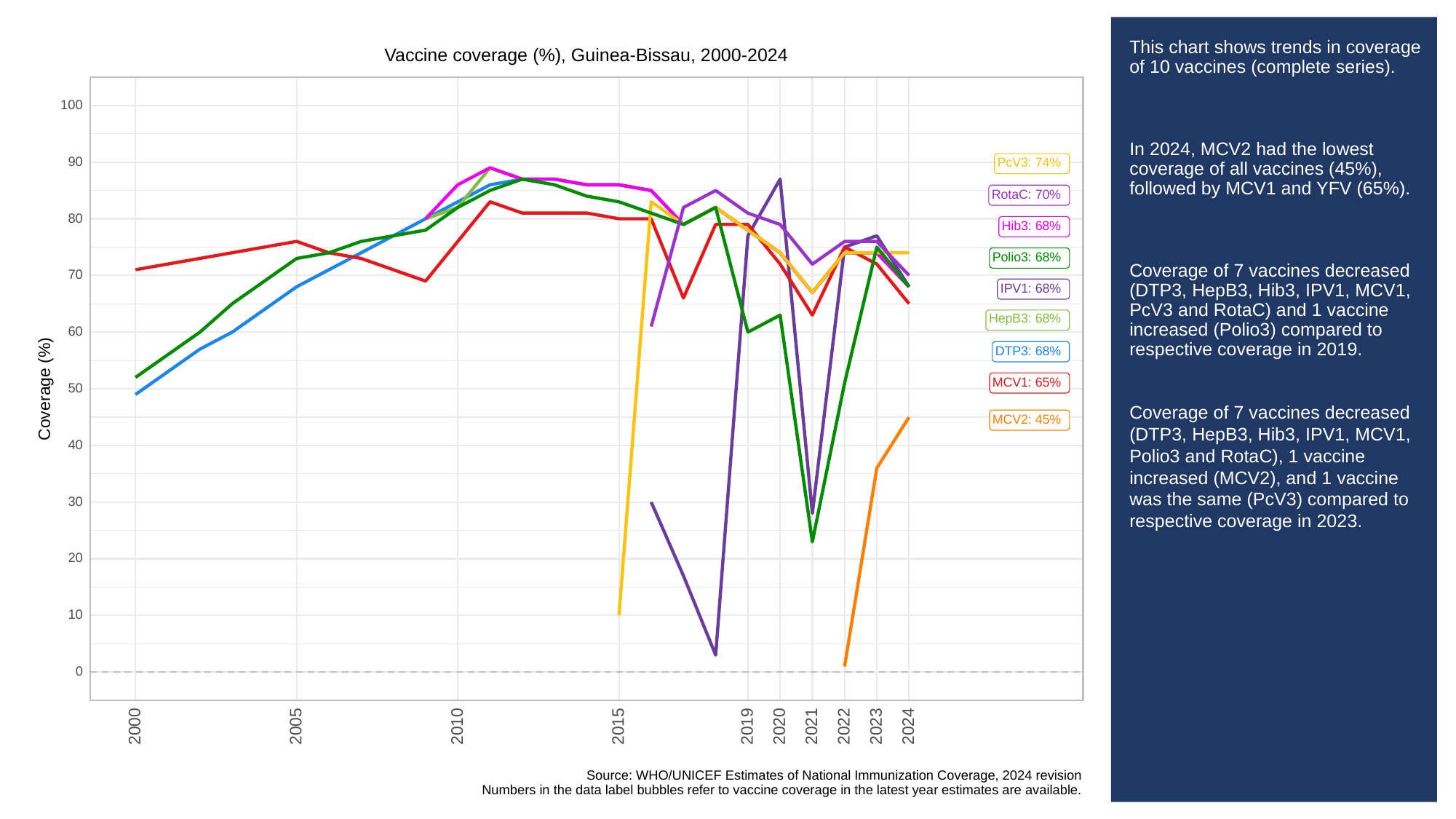

# This chart shows trends in coverage of 10 vaccines (complete series).

In 2024, MCV2 had the lowest coverage of all vaccines (45%), followed by MCV1 and YFV (65%).

Coverage of 7 vaccines decreased (DTP3, HepB3, Hib3, IPV1, MCV1, PcV3 and RotaC) and 1 vaccine increased (Polio3) compared to respective coverage in 2019.

Coverage of 7 vaccines decreased (DTP3, HepB3, Hib3, IPV1, MCV1, Polio3 and RotaC), 1 vaccine increased (MCV2), and 1 vaccine was the same (PcV3) compared to respective coverage in 2023.

Vaccine coverage (%), Guinea-Bissau, 2000-2024

100

90
PcV3: 74%

RotaC: 70%

80

Hib3: 68%

Polio3: 68%

70

IPV1: 68%

HepB3: 68%
60

DTP3: 68%

MCV1: 65%
Coverage (%)
50

MCV2: 45%

40

30

20

10

0

2023
2000
2005
2010
2015
2019
2020
2021
2022
2024
Source: WHO/UNICEF Estimates of National Immunization Coverage, 2024 revision
Numbers in the data label bubbles refer to vaccine coverage in the latest year estimates are available.